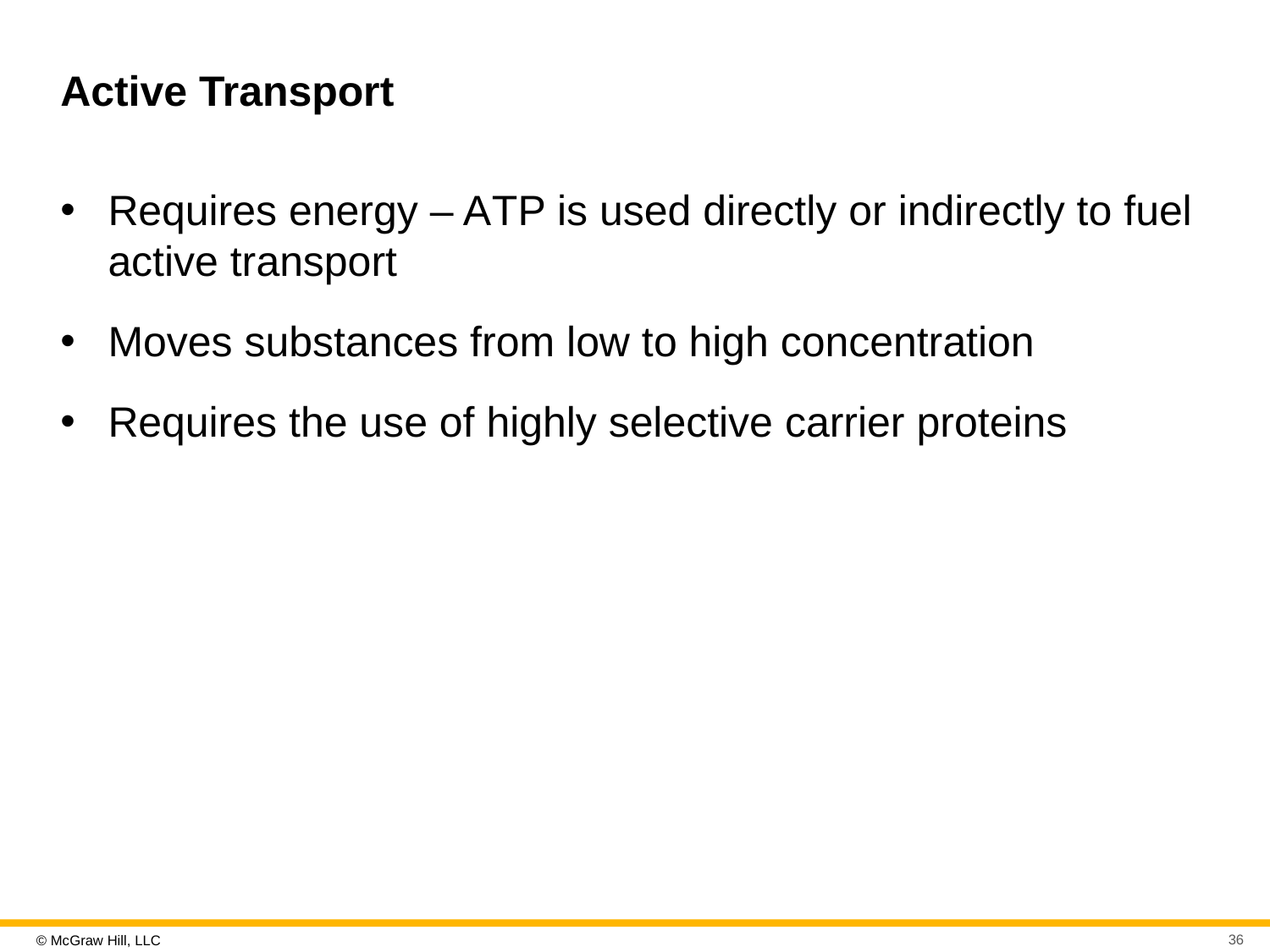

# Active Transport
Requires energy – A T P is used directly or indirectly to fuel active transport
Moves substances from low to high concentration
Requires the use of highly selective carrier proteins
36